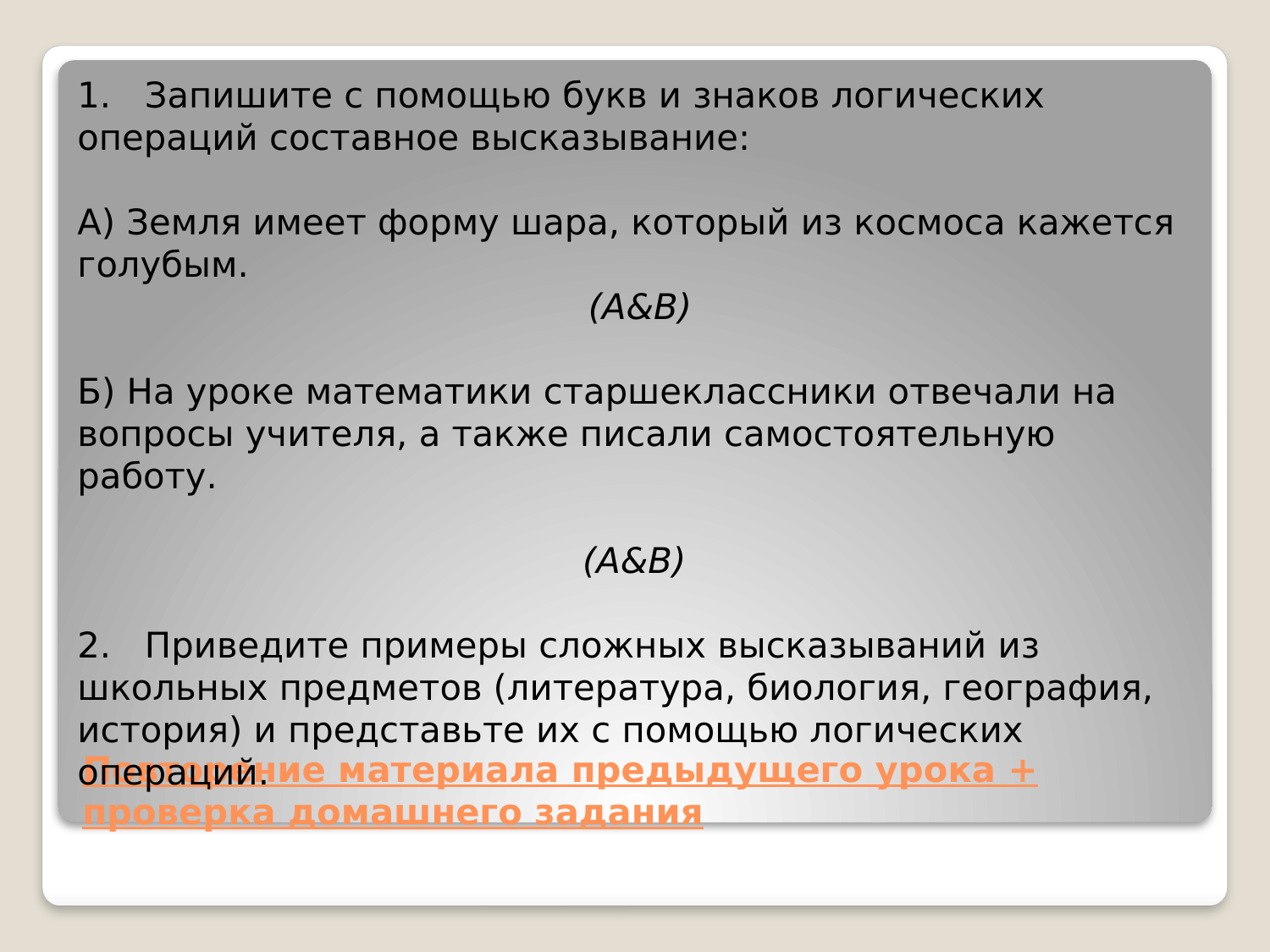

1.   Запишите с помощью букв и знаков логических операций составное высказывание:

А) Земля имеет форму шара, который из космоса кажется голубым.
(А&B)

Б) На уроке математики старшеклассники отвечали на вопросы учителя, а также писали самостоятельную работу.

(А&B)

2.   Приведите примеры сложных высказываний из школьных предметов (литература, биология, география, история) и представьте их с помощью логических операций.

# Повторение материала предыдущего урока + проверка домашнего задания